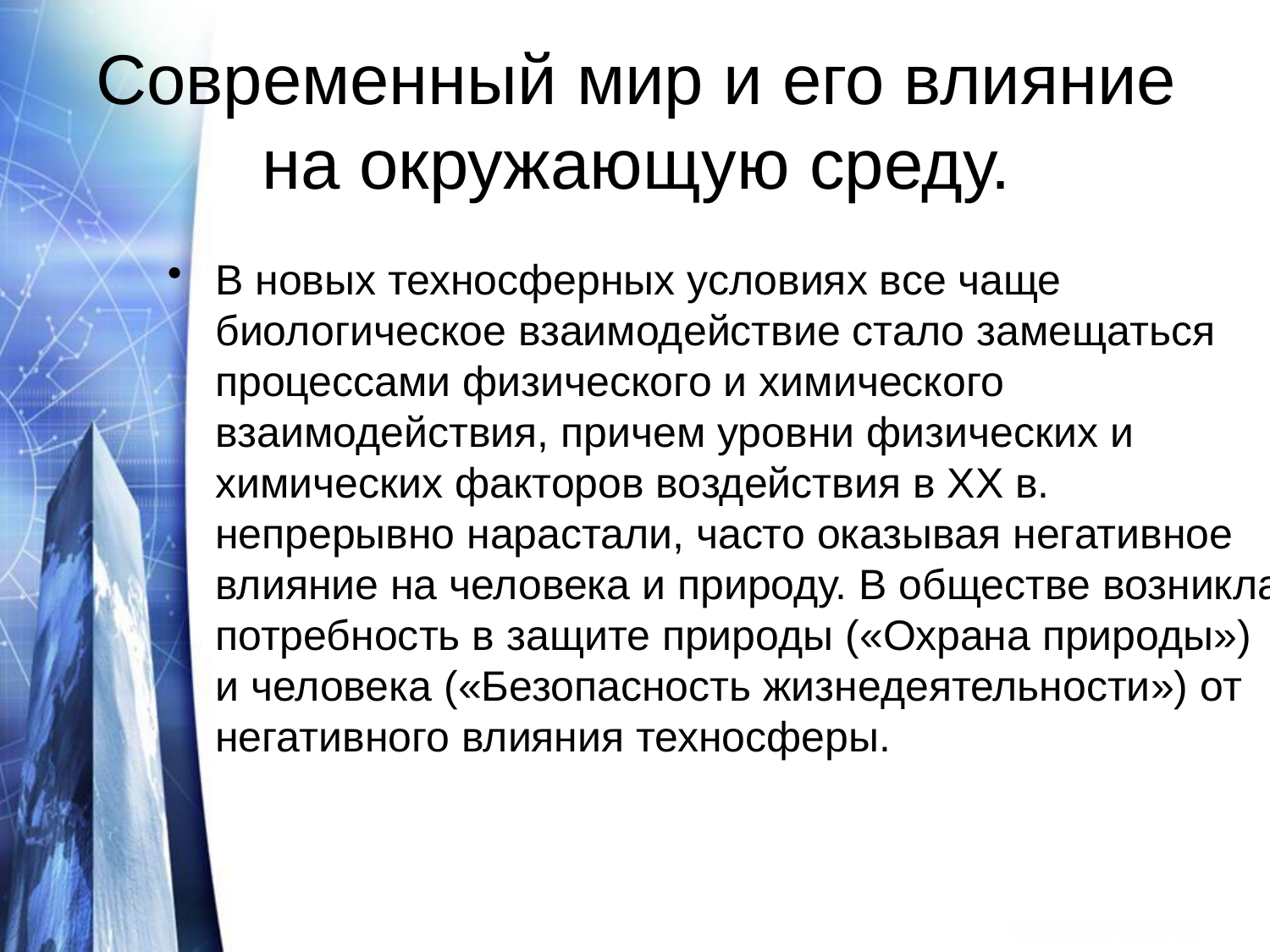

# Современный мир и его влияние на окружающую среду.
В новых техносферных условиях все чаще биологическое взаимодействие стало замещаться процессами физического и химического взаимодействия, причем уровни физических и химических факторов воздействия в XX в. непрерывно нарастали, часто оказывая негативное влияние на человека и природу. В обществе возникла потребность в защите природы («Охрана природы») и человека («Безопасность жизнедеятельности») от негативного влияния техносферы.